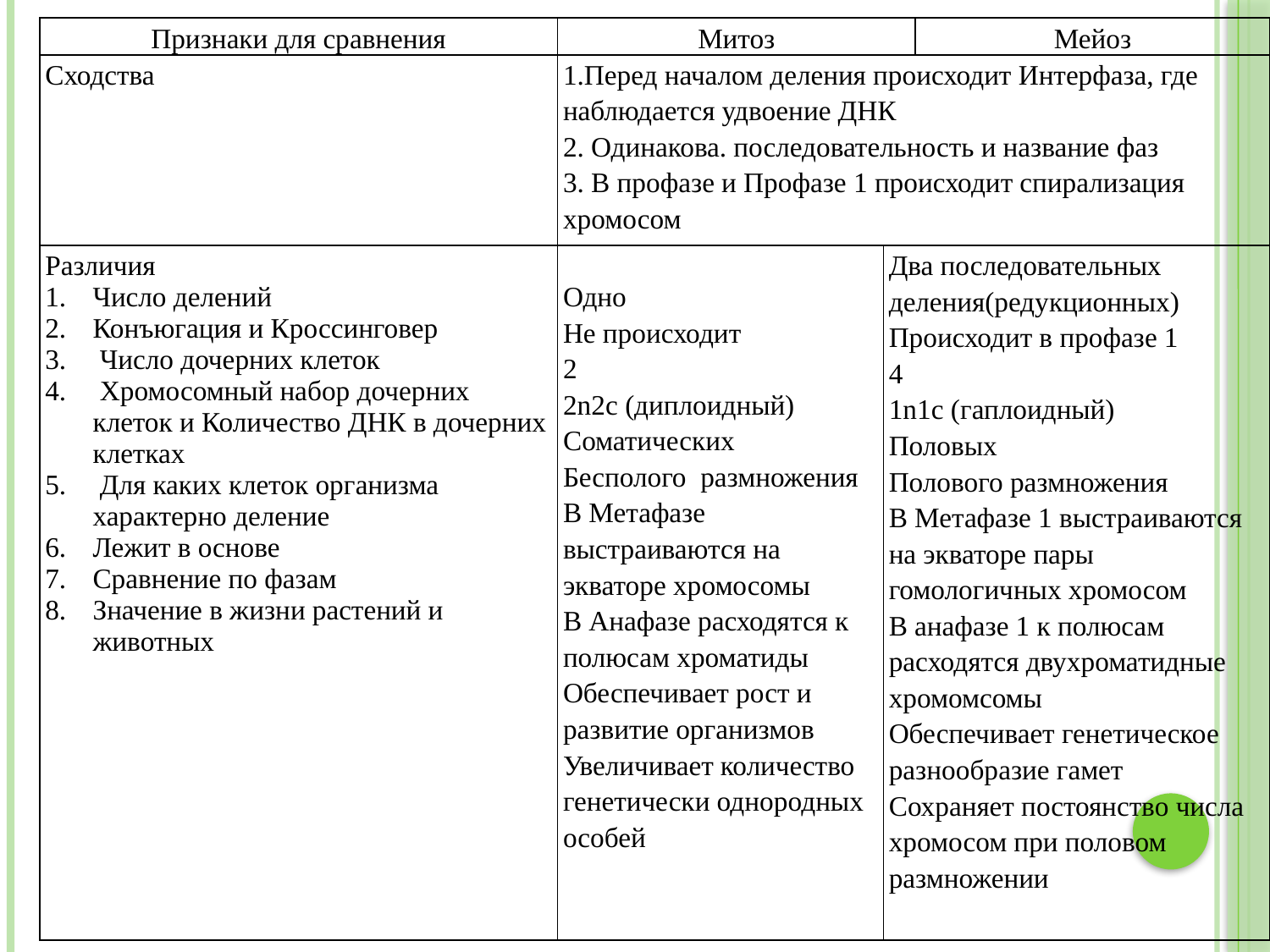

| Признаки для сравнения | Митоз |  | Мейоз |
| --- | --- | --- | --- |
| Сходства | 1.Перед началом деления происходит Интерфаза, где наблюдается удвоение ДНК 2. Одинакова. последовательность и название фаз 3. В профазе и Профазе 1 происходит спирализация хромосом |  |  |
| Различия Число делений Конъюгация и Кроссинговер Число дочерних клеток Хромосомный набор дочерних клеток и Количество ДНК в дочерних клетках Для каких клеток организма характерно деление Лежит в основе Сравнение по фазам Значение в жизни растений и животных | Одно Не происходит 2 2n2c (диплоидный) Соматических Бесполого размножения В Метафазе выстраиваются на экваторе хромосомы В Анафазе расходятся к полюсам хроматиды Обеспечивает рост и развитие организмов Увеличивает количество генетически однородных особей | Два последовательных деления(редукционных) Происходит в профазе 1 4 1n1c (гаплоидный) Половых Полового размножения В Метафазе 1 выстраиваются на экваторе пары гомологичных хромосом В анафазе 1 к полюсам расходятся двухроматидные хромомсомы Обеспечивает генетическое разнообразие гамет Сохраняет постоянство числа хромосом при половом размножении |  |